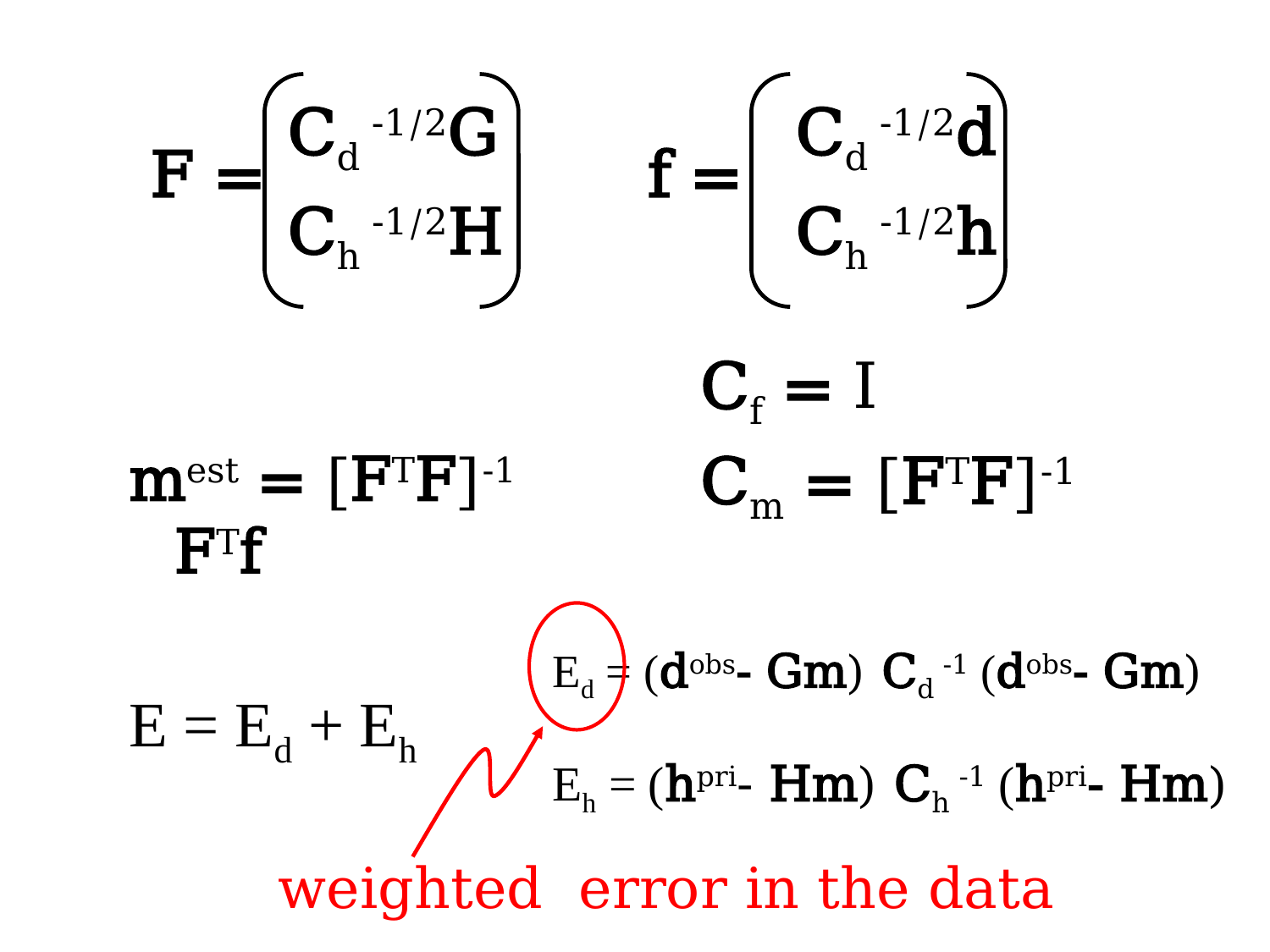

Cd -1/2G
Ch -1/2H

Cd -1/2d
Ch -1/2h

F =

f =

Cf = I

mest = [FTF]-1 FTf

Cm = [FTF]-1

Ed = (dobs- Gm) Cd -1 (dobs- Gm)

E = Ed + Eh

Eh = (hpri- Hm) Ch -1 (hpri- Hm)

weighted  error in the data